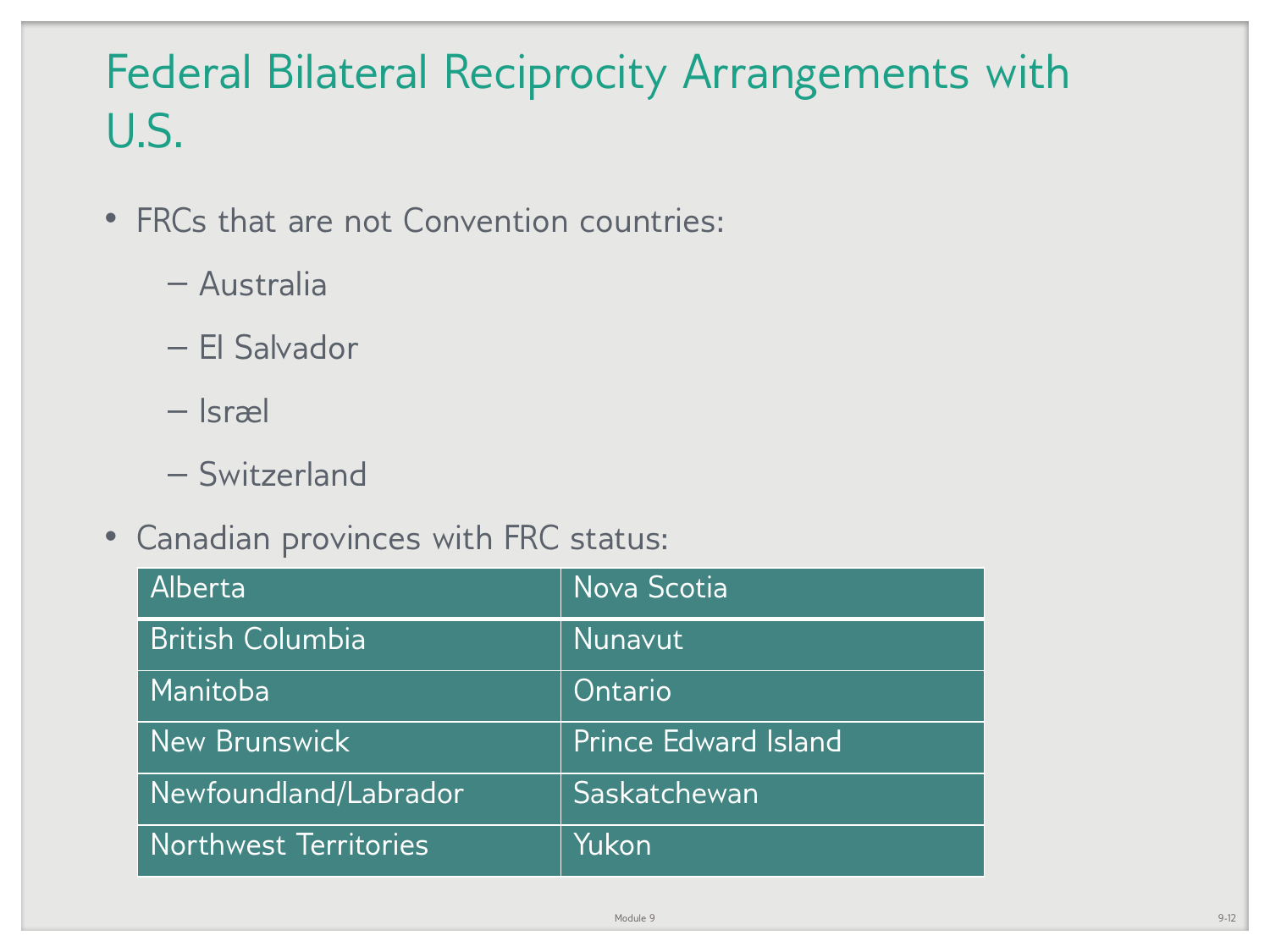

# Federal Bilateral Reciprocity Arrangements with U.S.
FRCs that are not Convention countries:
Australia
El Salvador
Israel
Switzerland
Canadian provinces with FRC status:

| Alberta | Nova Scotia |
| --- | --- |
| British Columbia | Nunavut |
| Manitoba | Ontario |
| New Brunswick | Prince Edward Island |
| Newfoundland/Labrador | Saskatchewan |
| Northwest Territories | Yukon |
Module 9
9-12